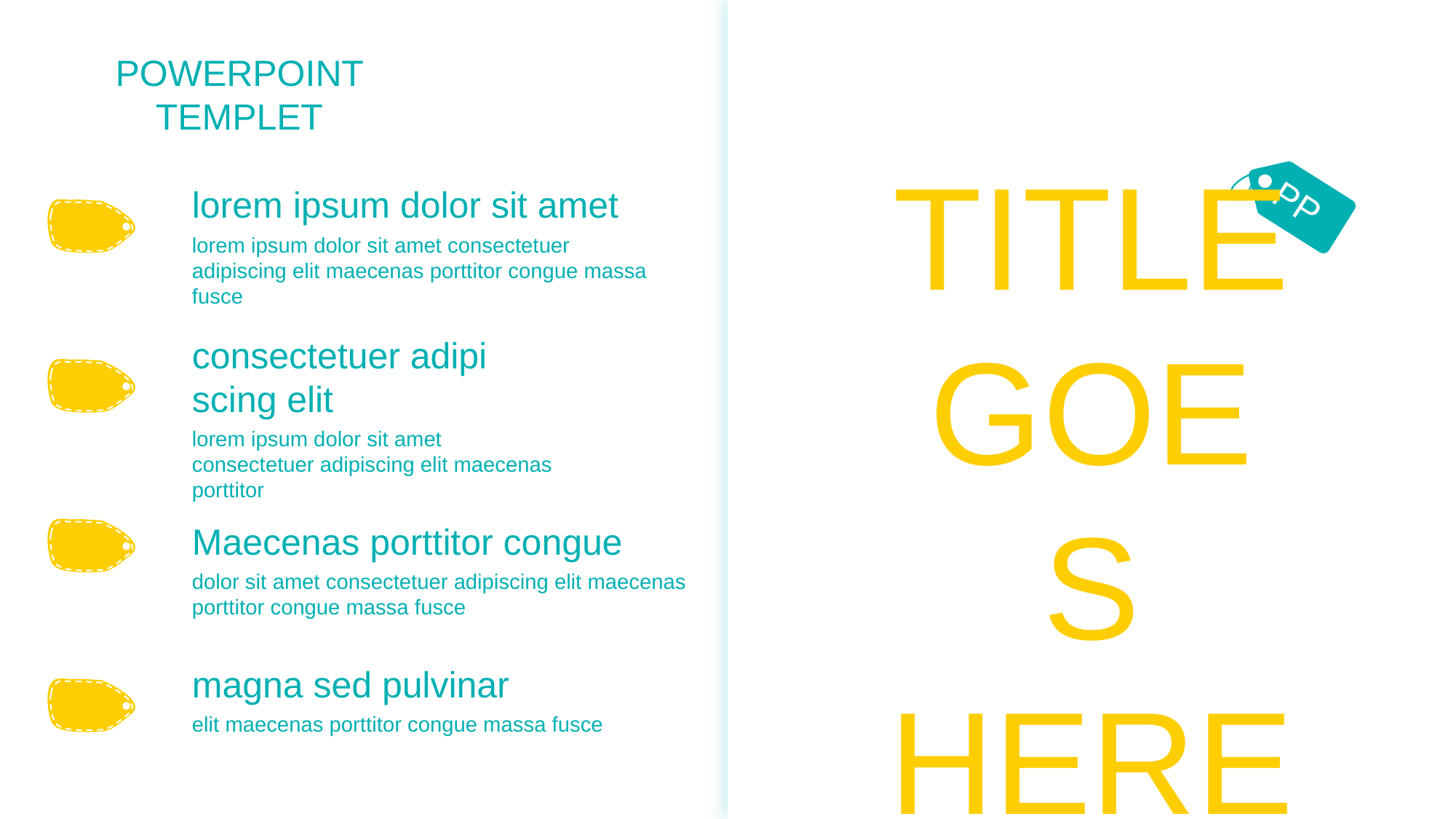

POWERPOINT TEMPLET
TITLE GOES HERE

PPT
lorem ipsum dolor sit amet

lorem ipsum dolor sit amet consectetuer adipiscing elit maecenas porttitor congue massa fusce
consectetuer adipi
scing elit

lorem ipsum dolor sit amet consectetuer adipiscing elit maecenas porttitor
Maecenas porttitor congue

dolor sit amet consectetuer adipiscing elit maecenas porttitor congue massa fusce
magna sed pulvinar

elit maecenas porttitor congue massa fusce